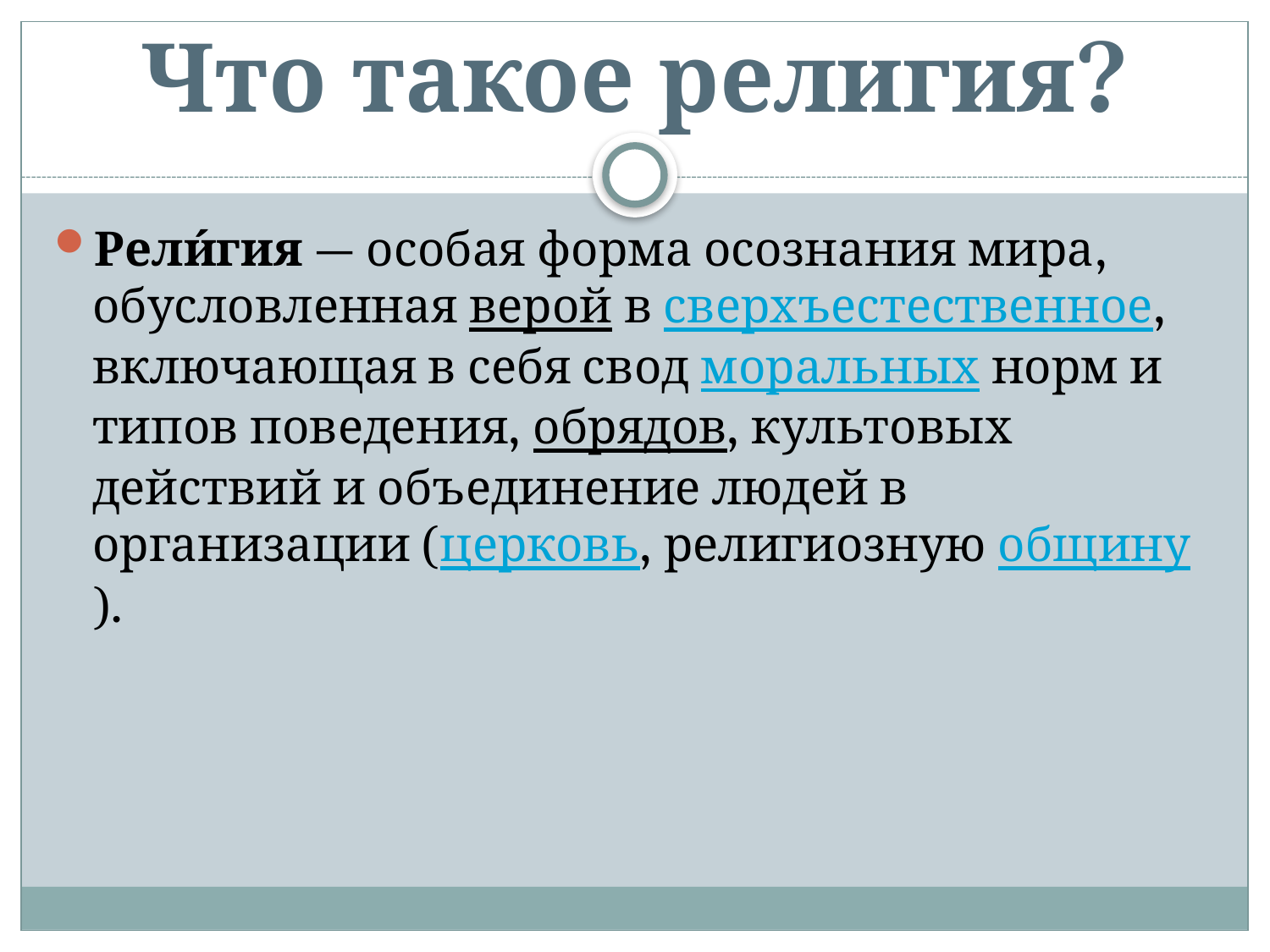

# Что такое религия?
Рели́гия — особая форма осознания мира, обусловленная верой в сверхъестественное, включающая в себя свод моральных норм и типов поведения, обрядов, культовых действий и объединение людей в организации (церковь, религиозную общину).